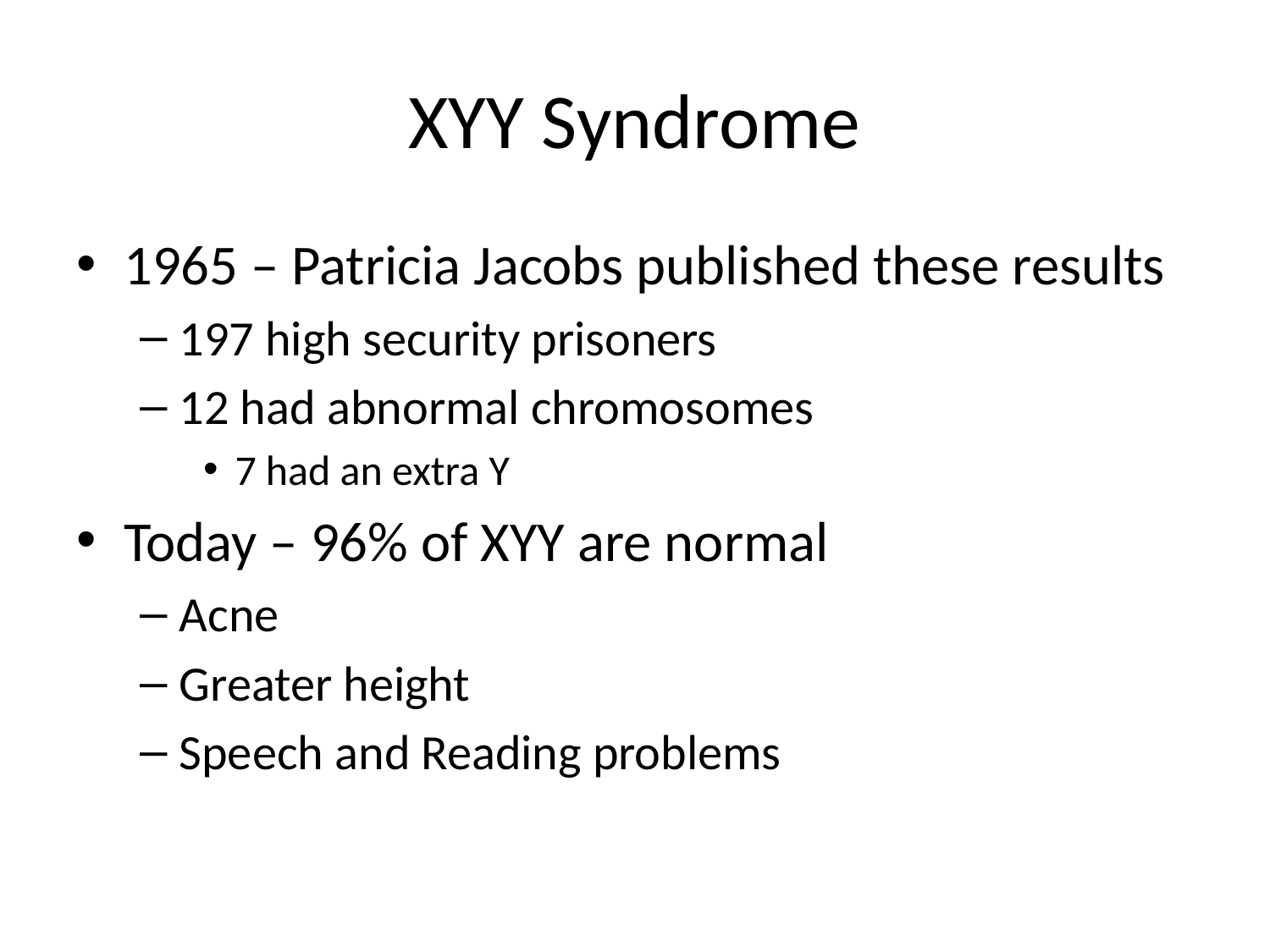

# XYY Syndrome
1965 – Patricia Jacobs published these results
197 high security prisoners
12 had abnormal chromosomes
7 had an extra Y
Today – 96% of XYY are normal
Acne
Greater height
Speech and Reading problems